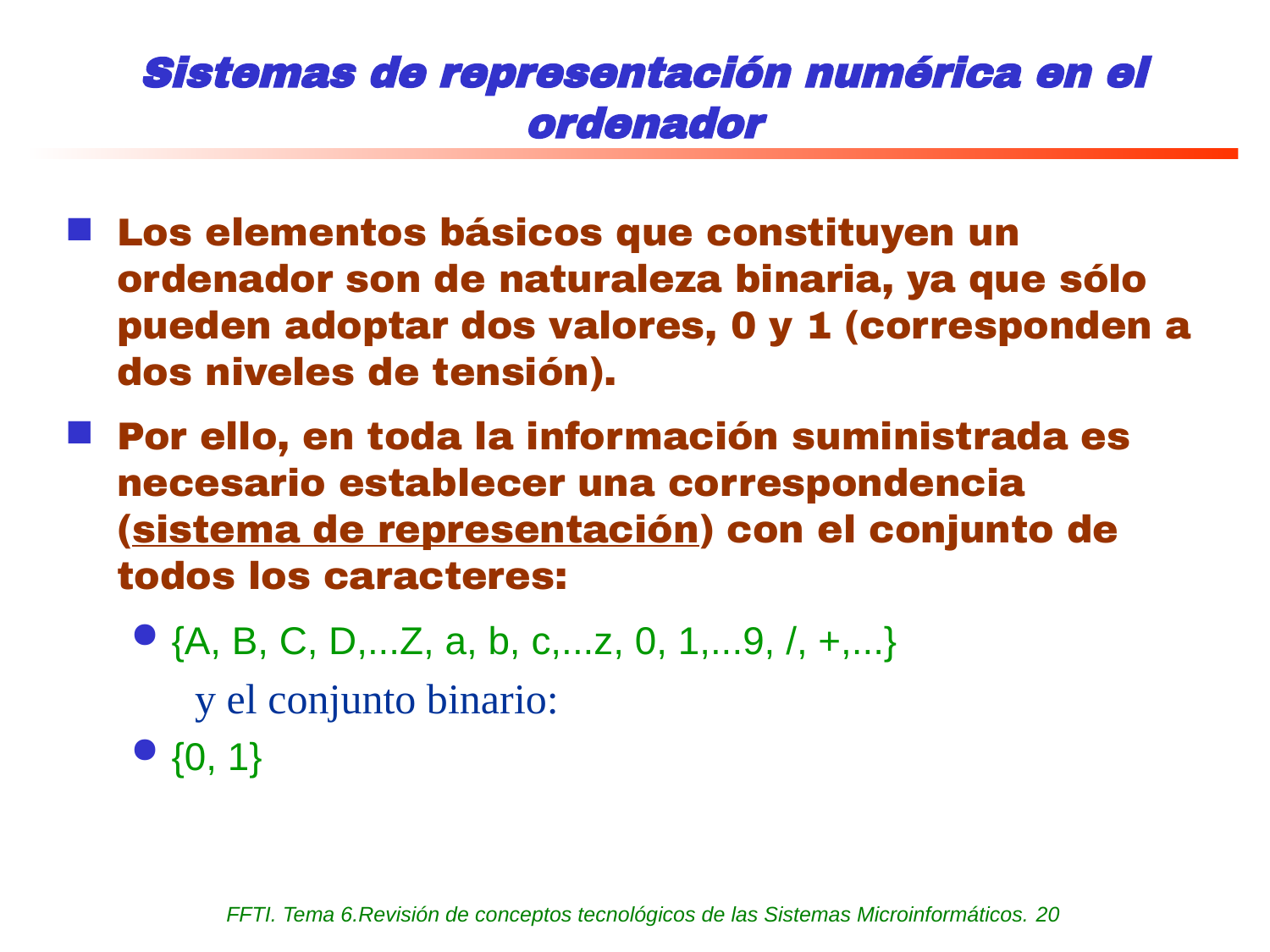

# Sistemas de representación numérica en el ordenador
Los elementos básicos que constituyen un ordenador son de naturaleza binaria, ya que sólo pueden adoptar dos valores, 0 y 1 (corresponden a dos niveles de tensión).
Por ello, en toda la información suministrada es necesario establecer una correspondencia (sistema de representación) con el conjunto de todos los caracteres:
{A, B, C, D,...Z, a, b, c,...z, 0, 1,...9, /, +,...}
y el conjunto binario:
{0, 1}

FFTI. Tema 6.Revisión de conceptos tecnológicos de las Sistemas Microinformáticos. 20